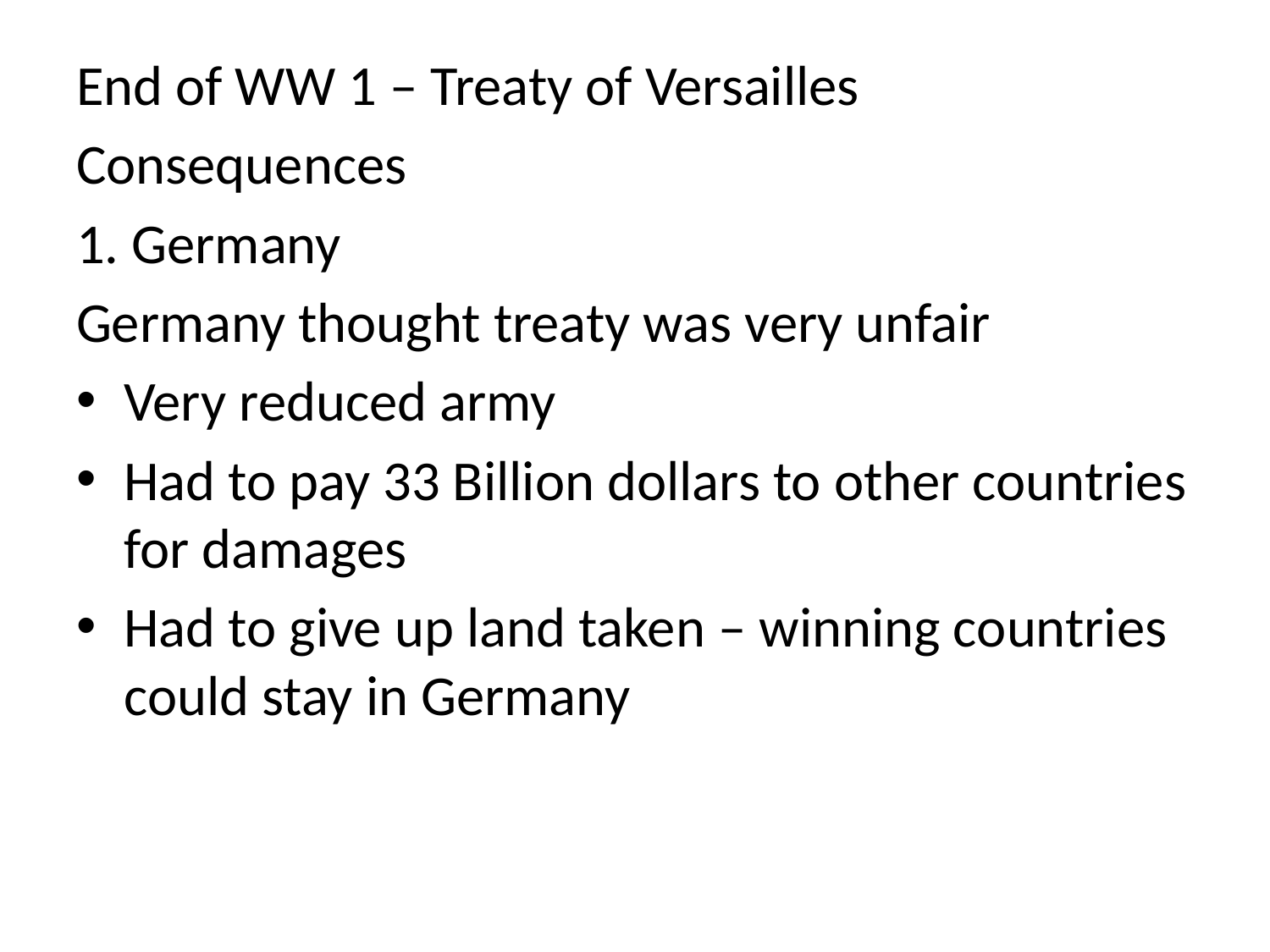

End of WW 1 – Treaty of Versailles
Consequences
1. Germany
Germany thought treaty was very unfair
Very reduced army
Had to pay 33 Billion dollars to other countries for damages
Had to give up land taken – winning countries could stay in Germany